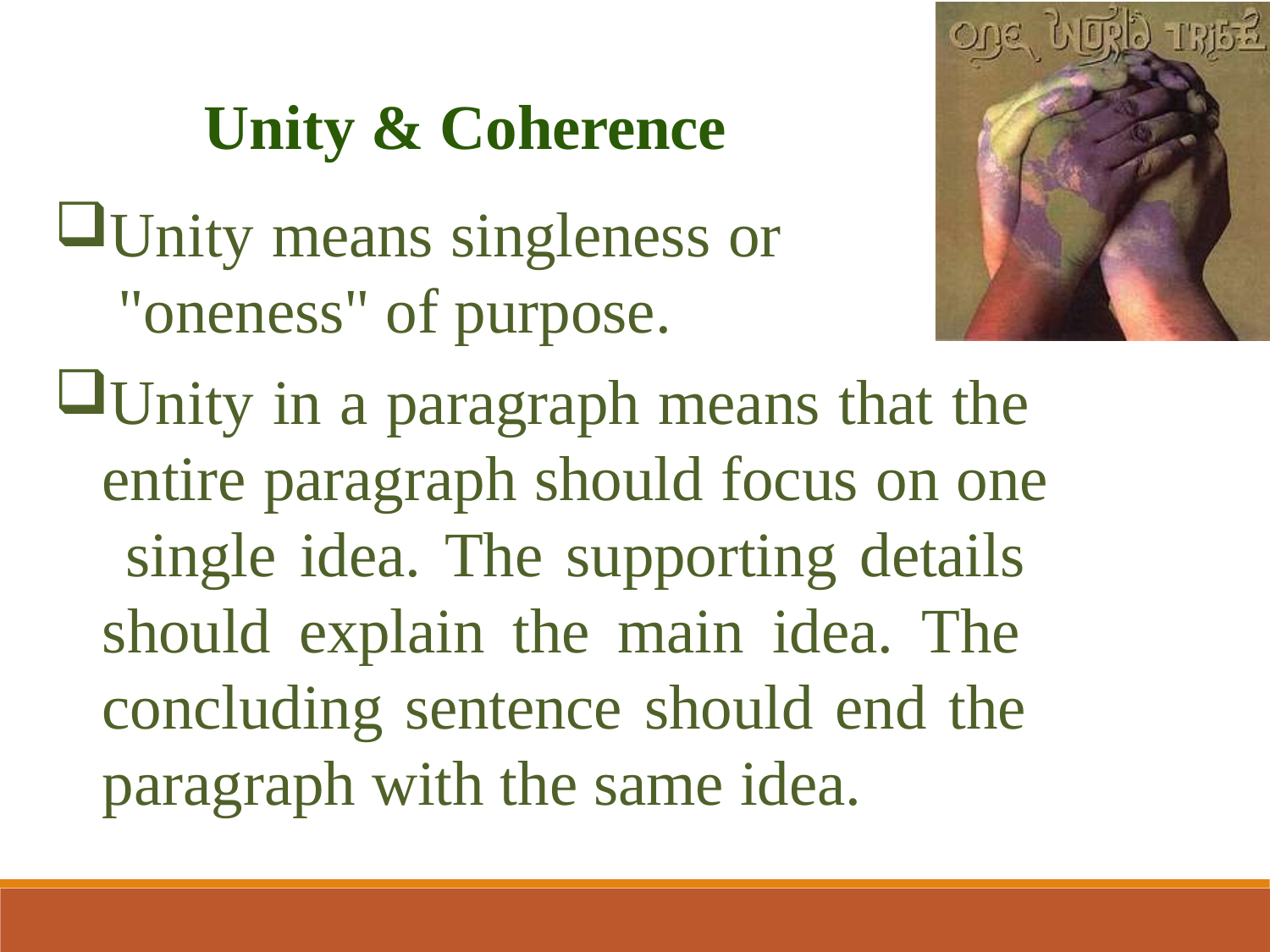

Unity & Coherence
Unity means singleness or  "oneness" of purpose.
Unity in a paragraph means that the  entire paragraph should focus on one  single idea. The supporting details  should explain the main idea. The  concluding sentence should end the  paragraph with the same idea.